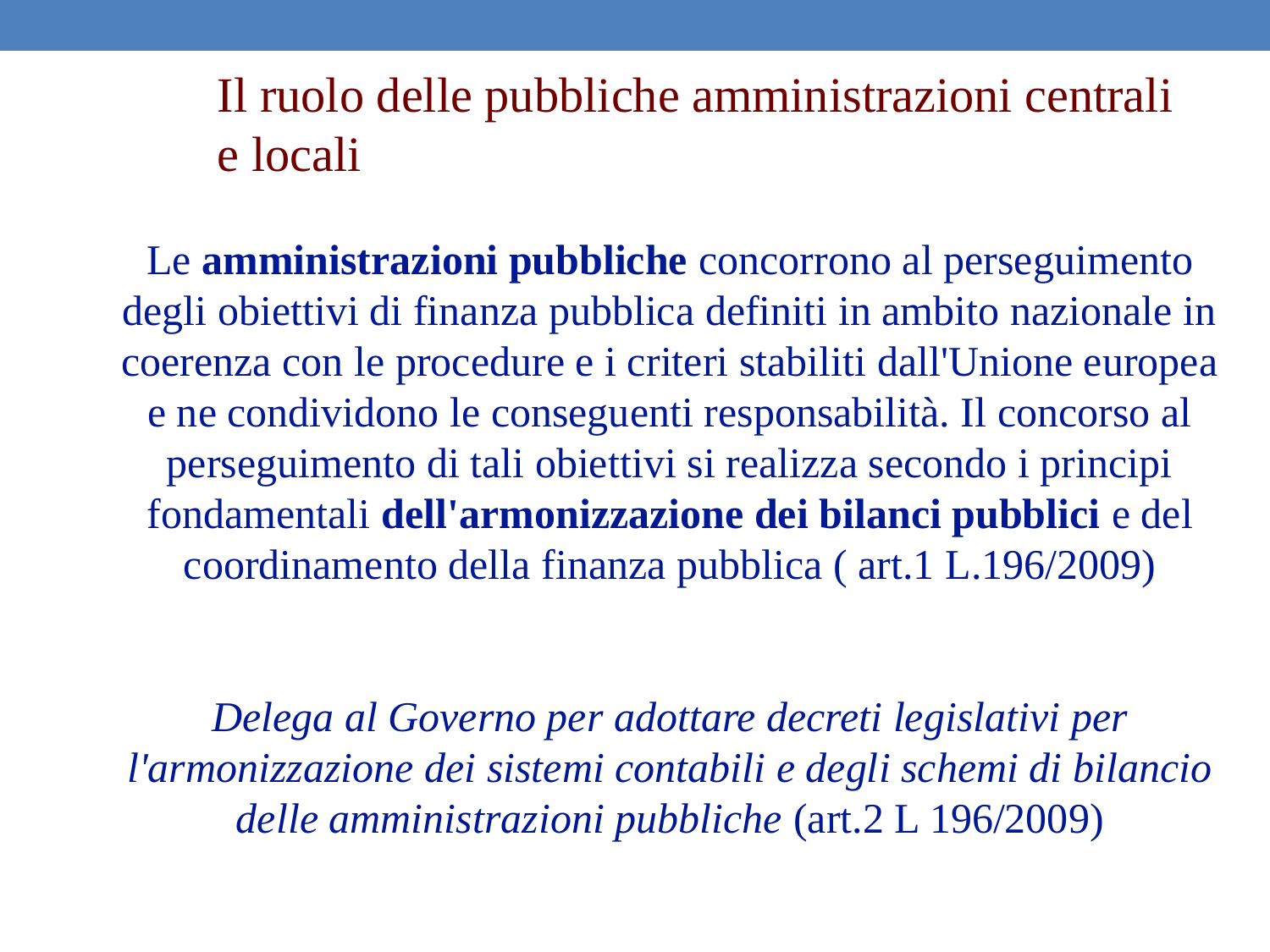

Il ruolo delle pubbliche amministrazioni centrali e locali
Le amministrazioni pubbliche concorrono al perseguimento degli obiettivi di finanza pubblica definiti in ambito nazionale in coerenza con le procedure e i criteri stabiliti dall'Unione europea e ne condividono le conseguenti responsabilità. Il concorso al perseguimento di tali obiettivi si realizza secondo i principi fondamentali dell'armonizzazione dei bilanci pubblici e del coordinamento della finanza pubblica ( art.1 L.196/2009)

Delega al Governo per adottare decreti legislativi per l'armonizzazione dei sistemi contabili e degli schemi di bilancio delle amministrazioni pubbliche (art.2 L 196/2009)